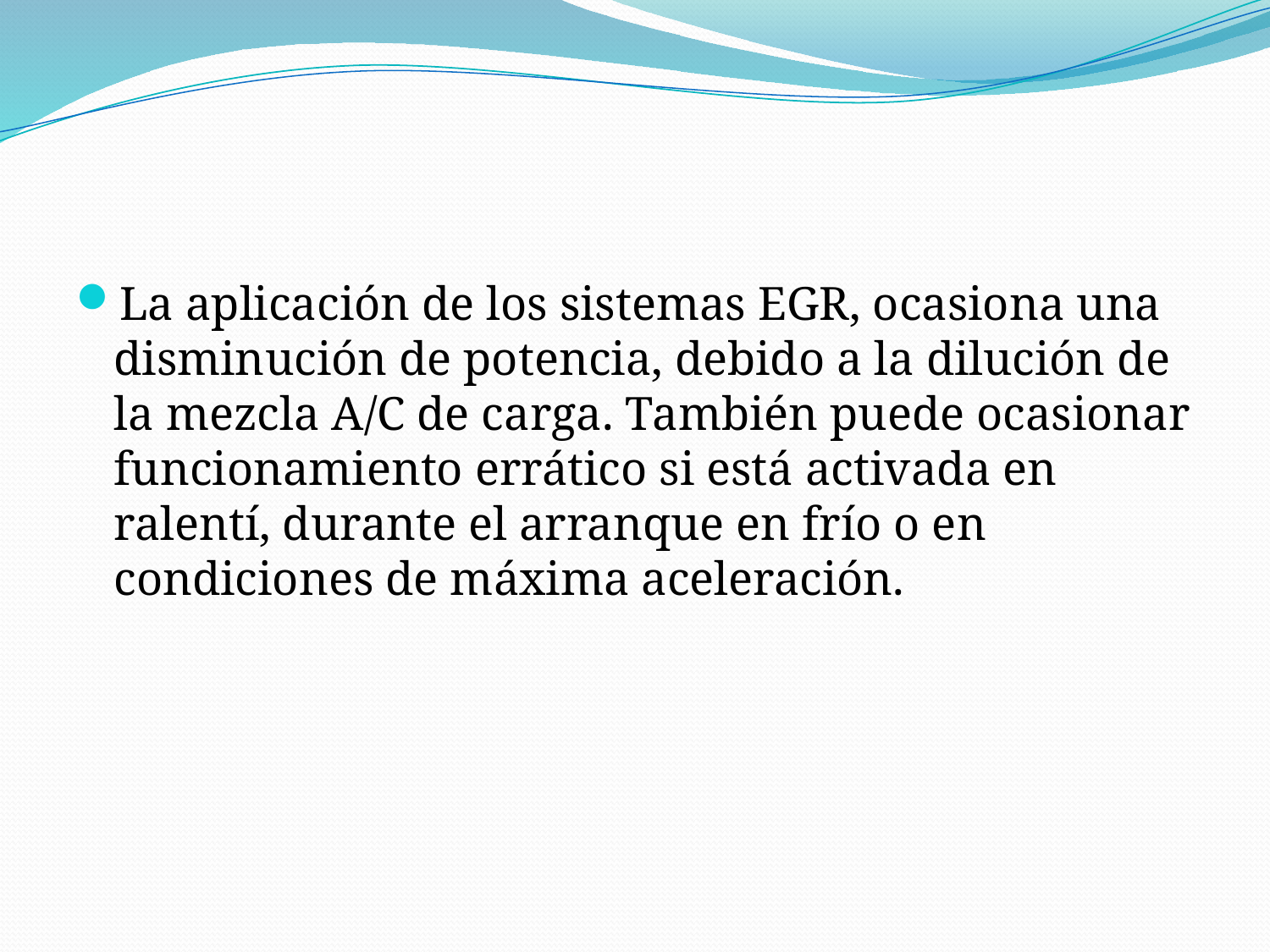

#
La aplicación de los sistemas EGR, ocasiona una disminución de potencia, debido a la dilución de la mezcla A/C de carga. También puede ocasionar funcionamiento errático si está activada en ralentí, durante el arranque en frío o en condiciones de máxima aceleración.